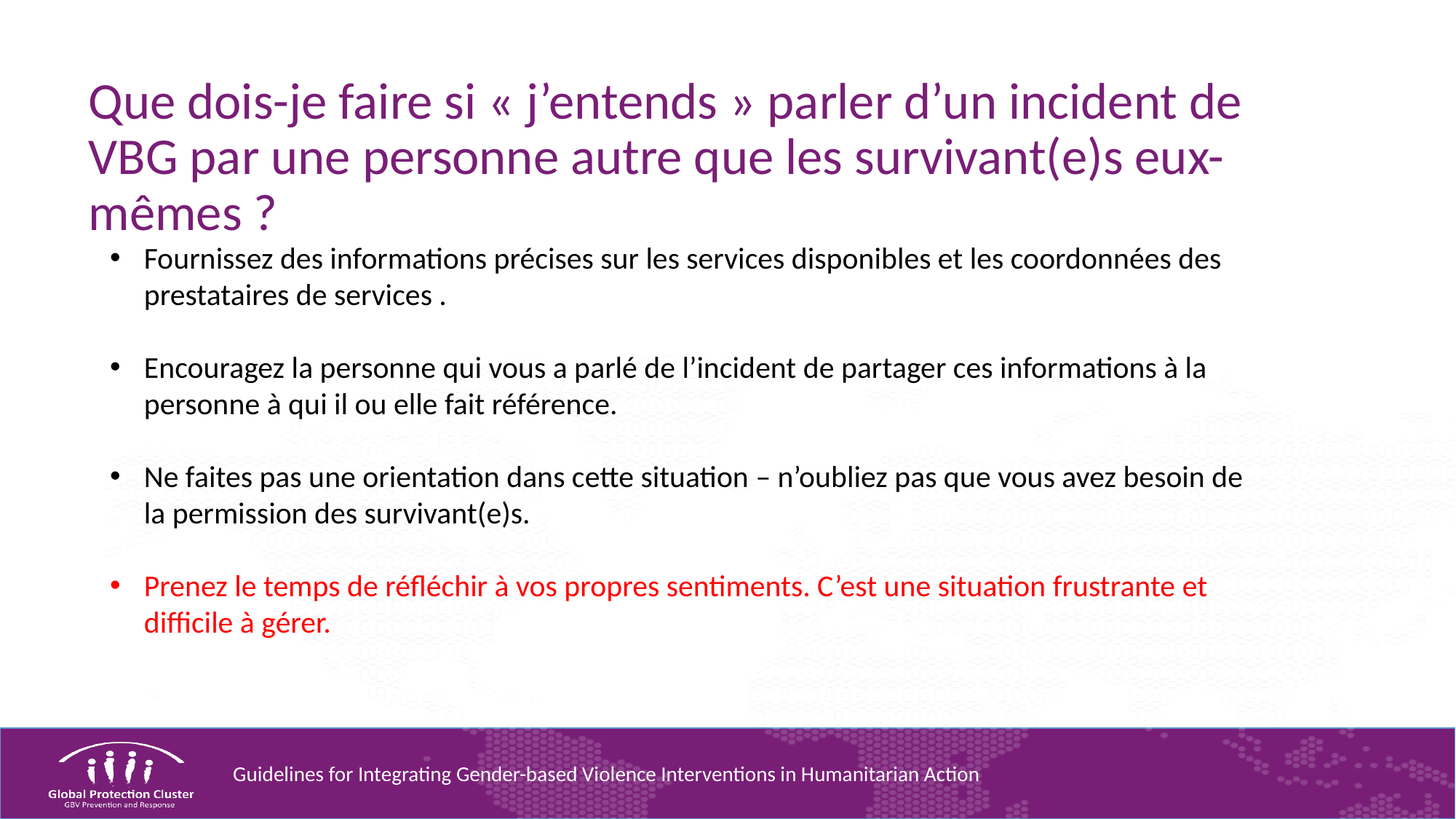

# Que dois-je faire si « j’entends » parler d’un incident de VBG par une personne autre que les survivant(e)s eux-mêmes ?
Fournissez des informations précises sur les services disponibles et les coordonnées des prestataires de services .

Encouragez la personne qui vous a parlé de l’incident de partager ces informations à la personne à qui il ou elle fait référence.

Ne faites pas une orientation dans cette situation – n’oubliez pas que vous avez besoin de la permission des survivant(e)s.

Prenez le temps de réfléchir à vos propres sentiments. C’est une situation frustrante et difficile à gérer.